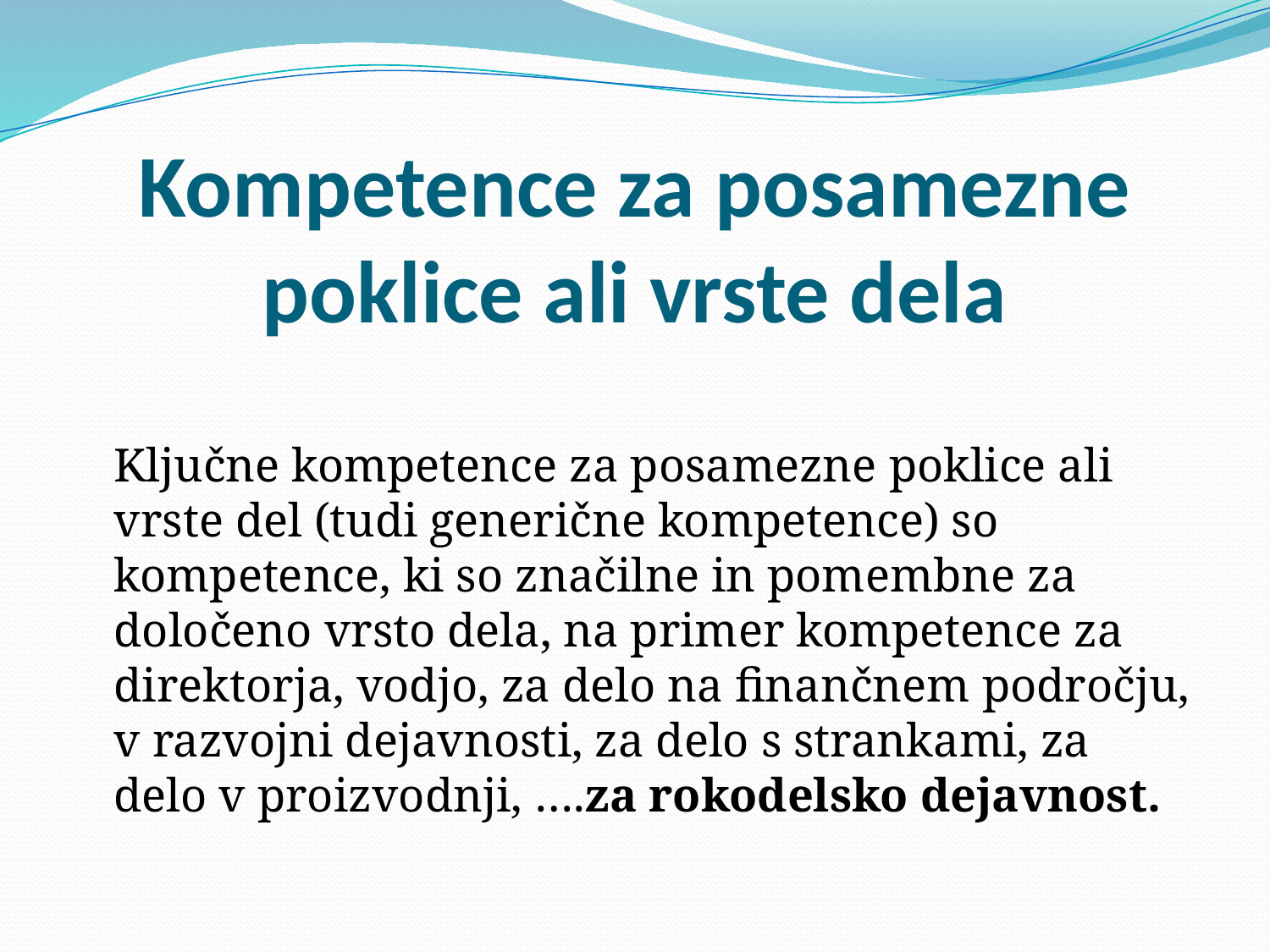

# Kompetence za posamezne poklice ali vrste dela

	Ključne kompetence za posamezne poklice ali vrste del (tudi generične kompetence) so kompetence, ki so značilne in pomembne za določeno vrsto dela, na primer kompetence za direktorja, vodjo, za delo na finančnem področju, v razvojni dejavnosti, za delo s strankami, za delo v proizvodnji, ….za rokodelsko dejavnost.